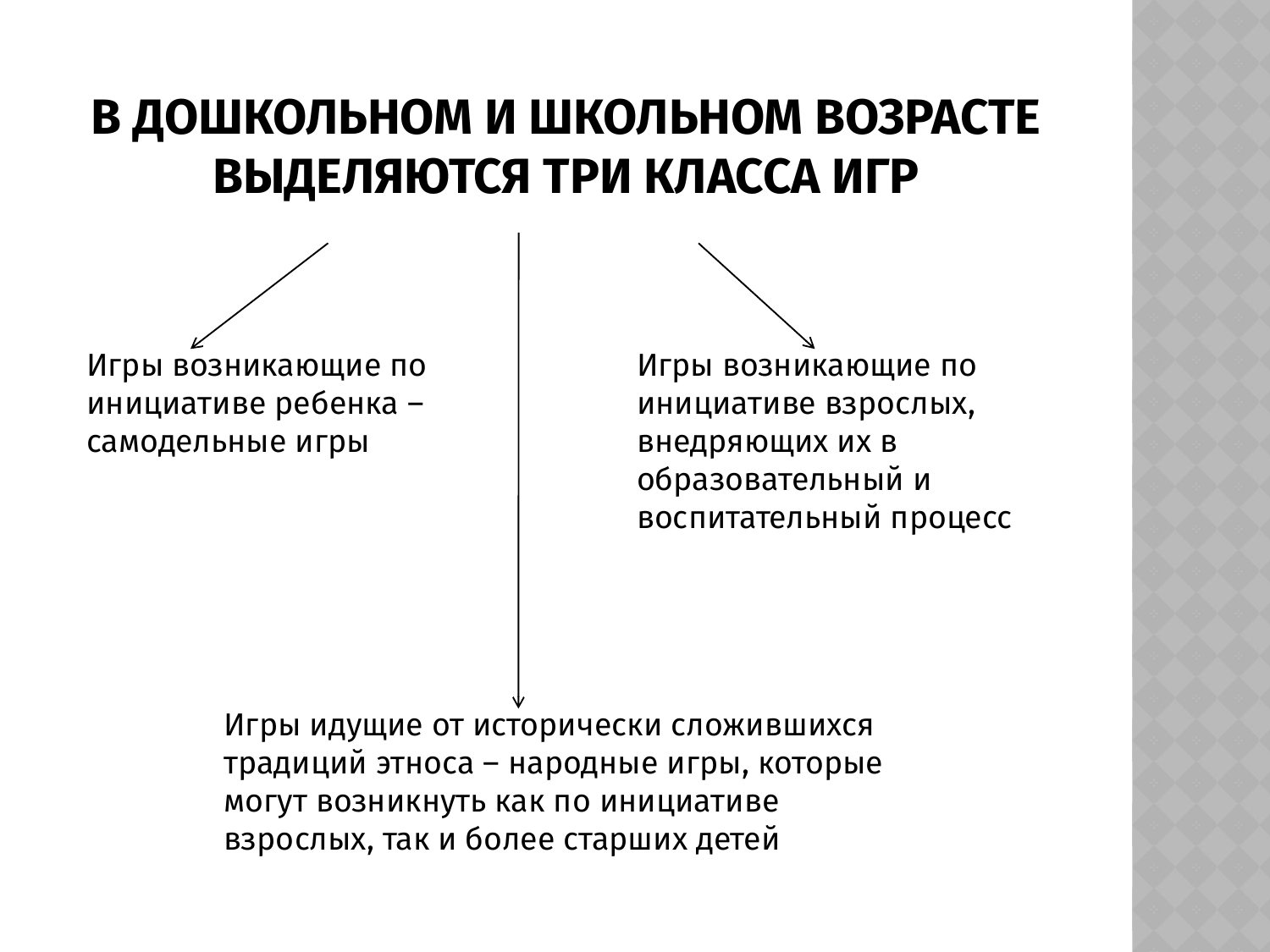

# В дошкольном и школьном возрасте выделяются три класса игр
Игры возникающие по инициативе ребенка – самодельные игры
Игры возникающие по инициативе взрослых, внедряющих их в образовательный и воспитательный процесс
Игры идущие от исторически сложившихся традиций этноса – народные игры, которые могут возникнуть как по инициативе взрослых, так и более старших детей